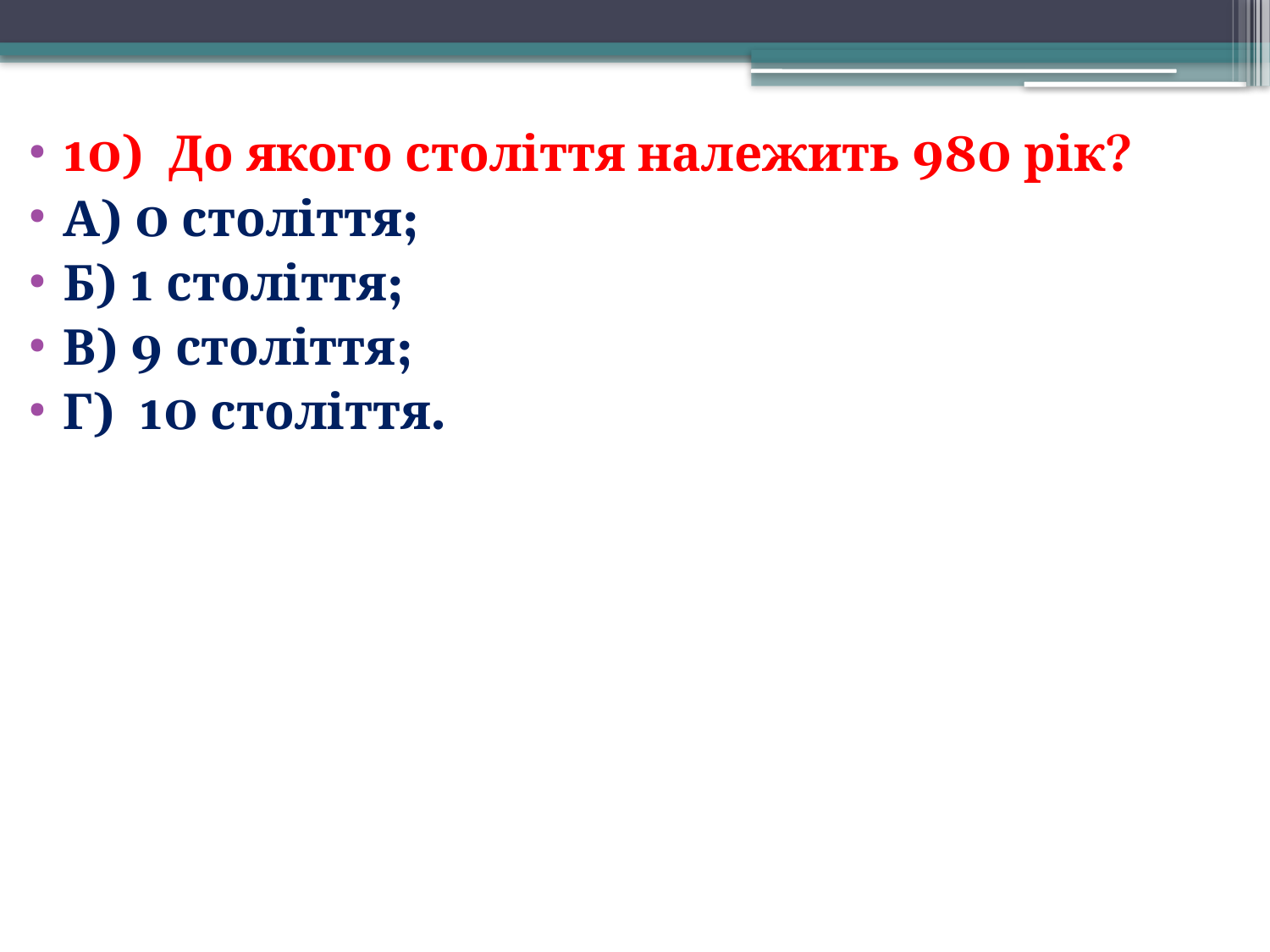

10)  До якого століття належить 980 рік?
А) 0 століття;
Б) 1 століття;
В) 9 століття;
Г)  10 століття.